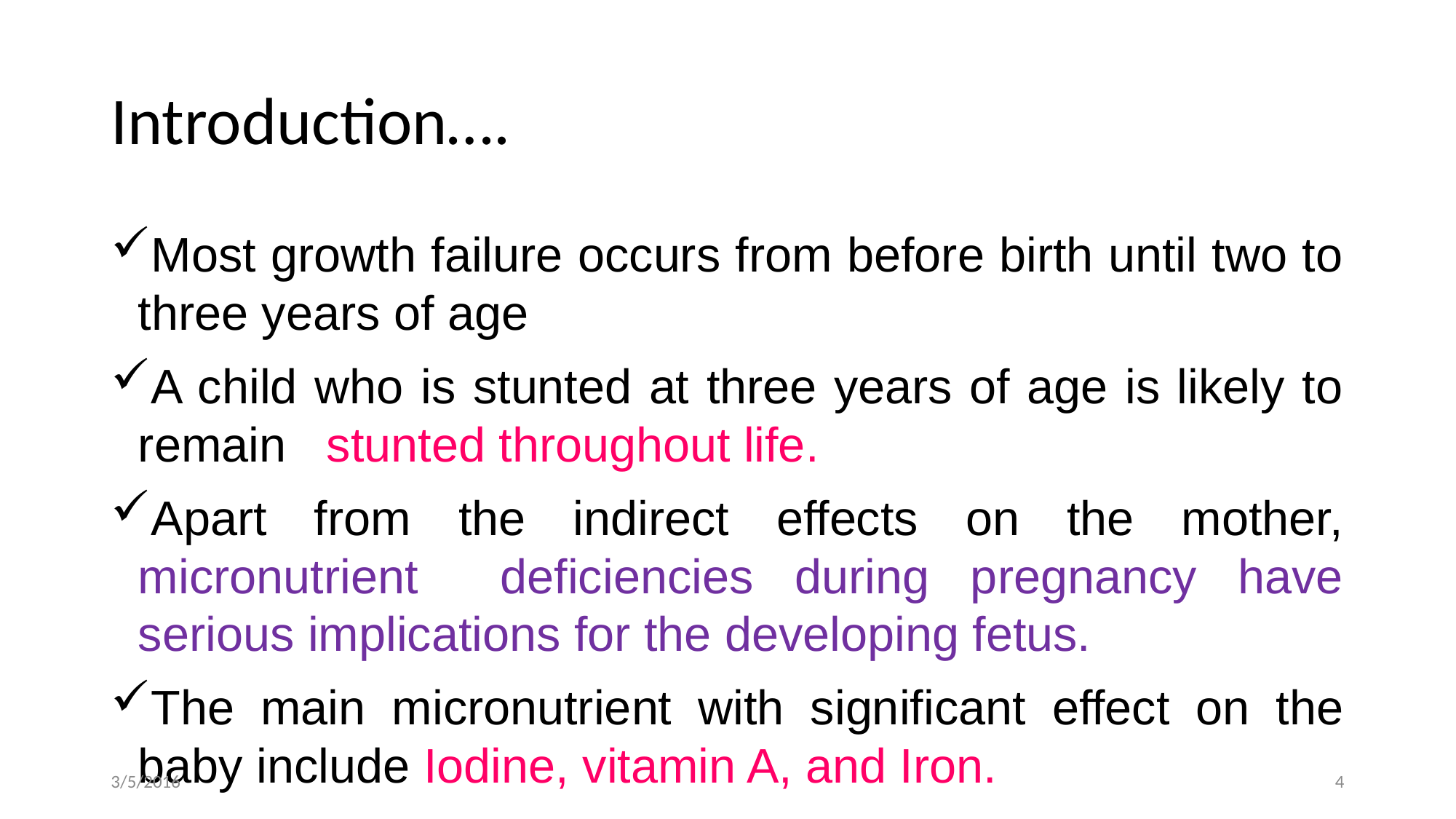

# Introduction….
Most growth failure occurs from before birth until two to three years of age
A child who is stunted at three years of age is likely to remain   stunted throughout life.
Apart from the indirect effects on the mother, micronutrient  deficiencies during pregnancy have serious implications for the developing fetus.
The main micronutrient with significant effect on the baby include Iodine, vitamin A, and Iron.
3/5/2016
4